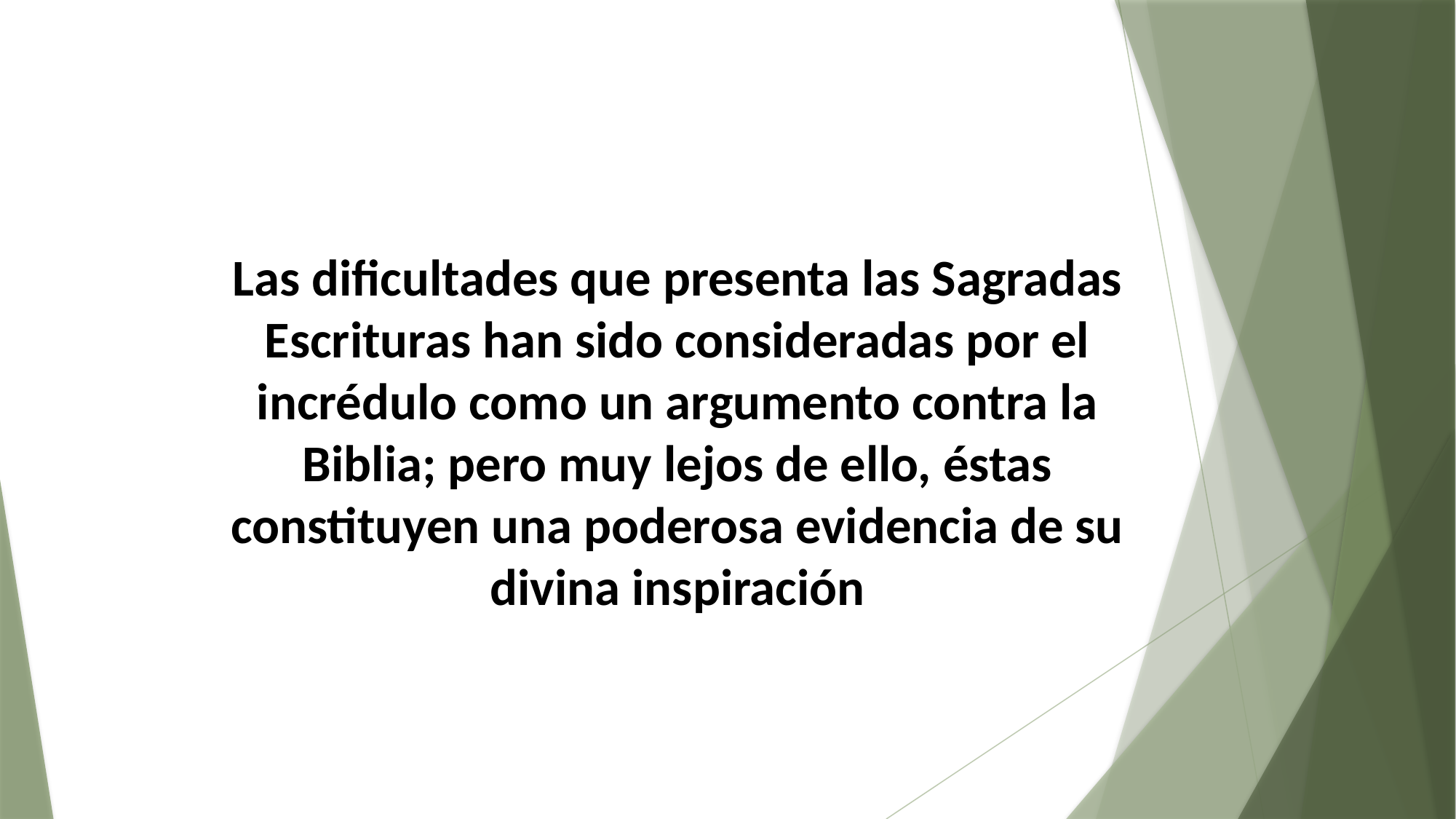

Las dificultades que presenta las Sagradas Escrituras han sido consideradas por el incrédulo como un argumento contra la Biblia; pero muy lejos de ello, éstas constituyen una poderosa evidencia de su divina inspiración